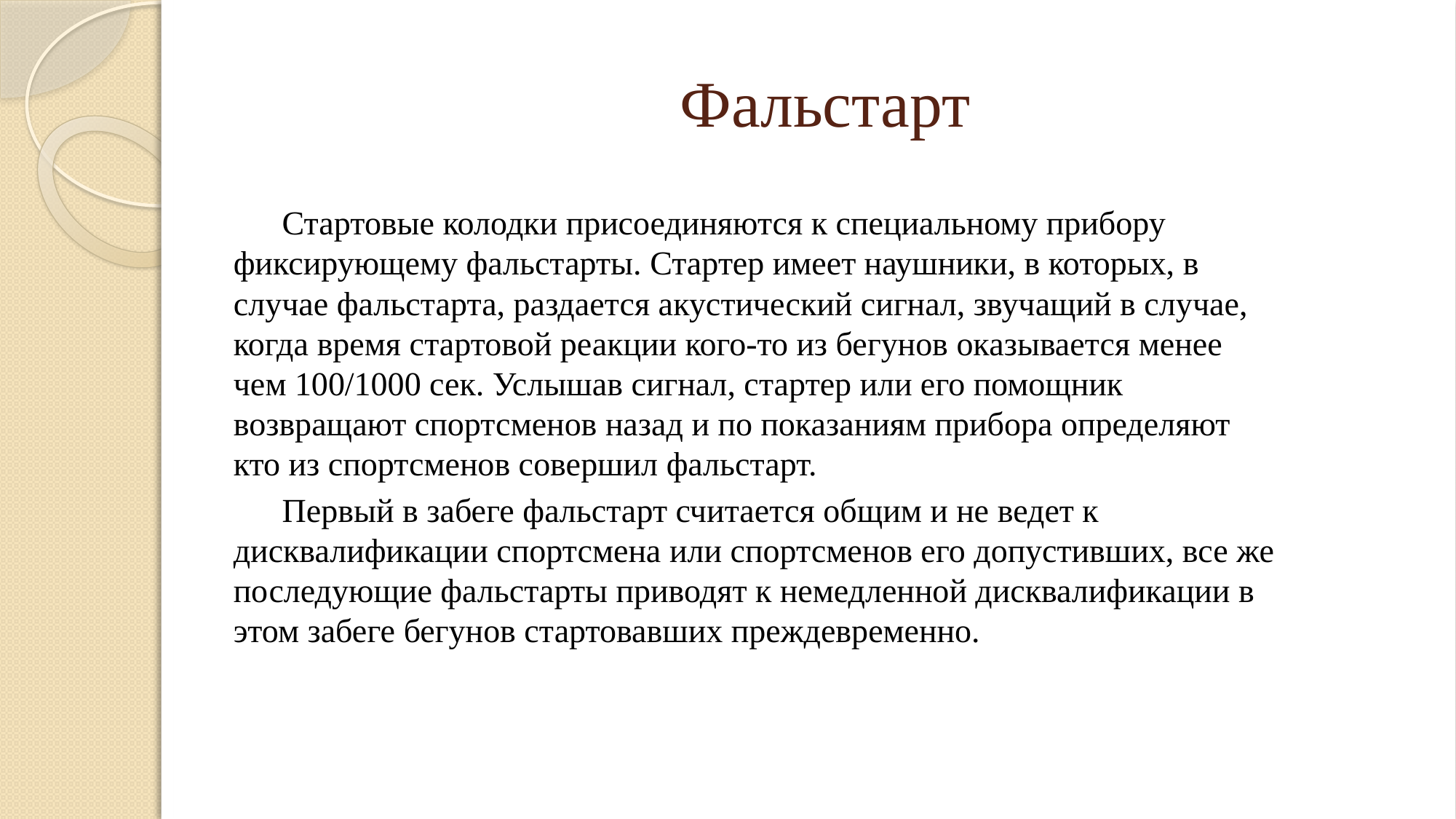

# Фальстарт
Стартовые колодки присоединяются к специальному прибору фиксирующему фальстарты. Стартер имеет наушники, в которых, в случае фальстарта, раздается акустический сигнал, звучащий в случае, когда время стартовой реакции кого-то из бегунов оказывается менее чем 100/1000 сек. Услышав сигнал, стартер или его помощник возвращают спортсменов назад и по показаниям прибора определяют кто из спортсменов совершил фальстарт.
Первый в забеге фальстарт считается общим и не ведет к дисквалификации спортсмена или спортсменов его допустивших, все же последующие фальстарты приводят к немедленной дисквалификации в этом забеге бегунов стартовавших преждевременно.